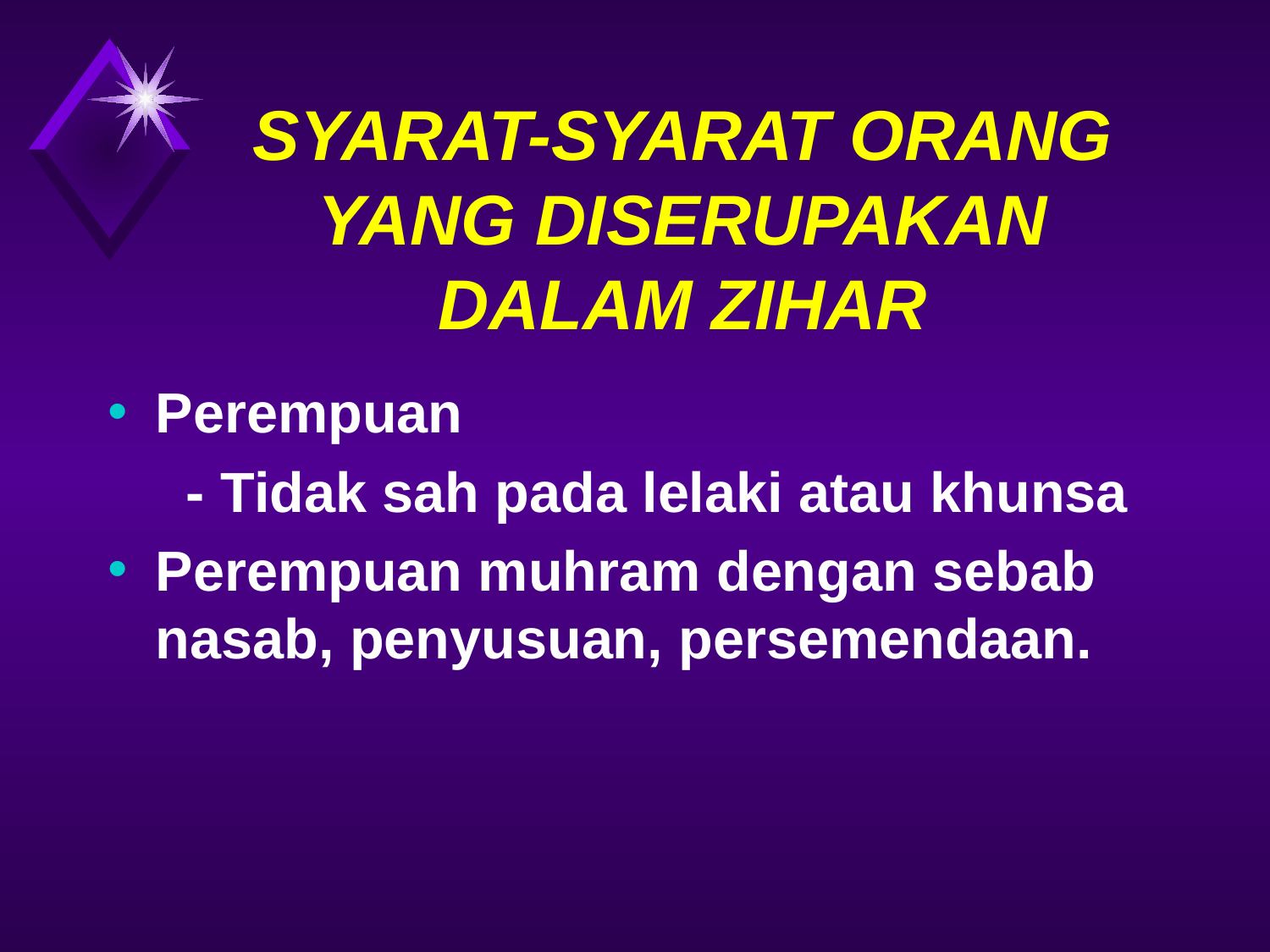

# SYARAT-SYARAT ORANG YANG DISERUPAKAN DALAM ZIHAR
Perempuan
     - Tidak sah pada lelaki atau khunsa
Perempuan muhram dengan sebab nasab, penyusuan, persemendaan.